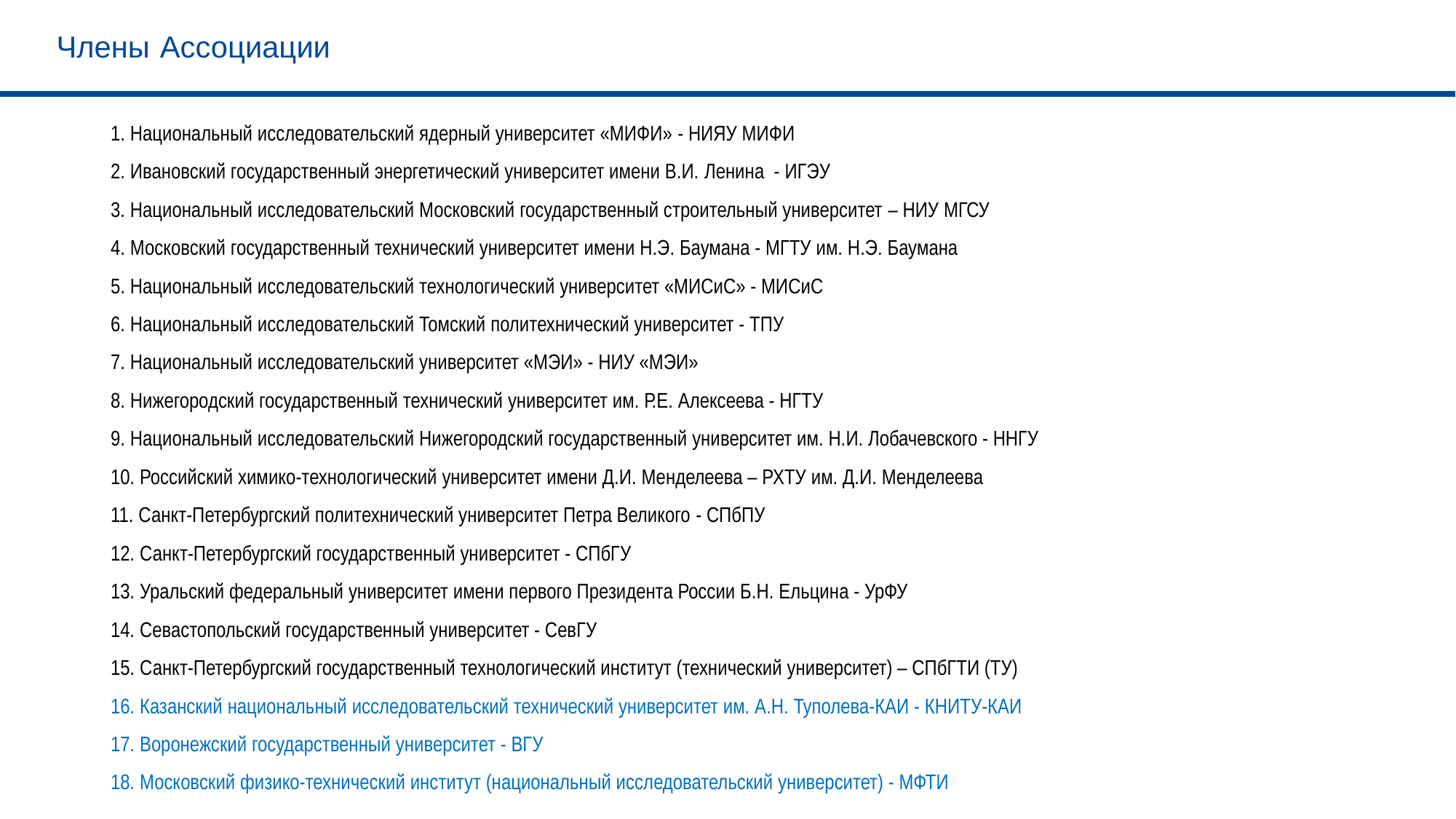

# Члены Ассоциации
 Национальный исследовательский ядерный университет «МИФИ» - НИЯУ МИФИ
 Ивановский государственный энергетический университет имени В.И. Ленина  - ИГЭУ
 Национальный исследовательский Московский государственный строительный университет – НИУ МГСУ
 Московский государственный технический университет имени Н.Э. Баумана - МГТУ им. Н.Э. Баумана
 Национальный исследовательский технологический университет «МИСиС» - МИСиС
 Национальный исследовательский Томский политехнический университет - ТПУ
 Национальный исследовательский университет «МЭИ» - НИУ «МЭИ»
 Нижегородский государственный технический университет им. Р.Е. Алексеева - НГТУ
 Национальный исследовательский Нижегородский государственный университет им. Н.И. Лобачевского - ННГУ
 Российский химико-технологический университет имени Д.И. Менделеева – РХТУ им. Д.И. Менделеева
 Санкт-Петербургский политехнический университет Петра Великого - СПбПУ
 Санкт-Петербургский государственный университет - СПбГУ
 Уральский федеральный университет имени первого Президента России Б.Н. Ельцина - УрФУ
 Севастопольский государственный университет - СевГУ
 Санкт-Петербургский государственный технологический институт (технический университет) – СПбГТИ (ТУ)
 Казанский национальный исследовательский технический университет им. А.Н. Туполева-КАИ - КНИТУ-КАИ
 Воронежский государственный университет - ВГУ
 Московский физико-технический институт (национальный исследовательский университет) - МФТИ

2